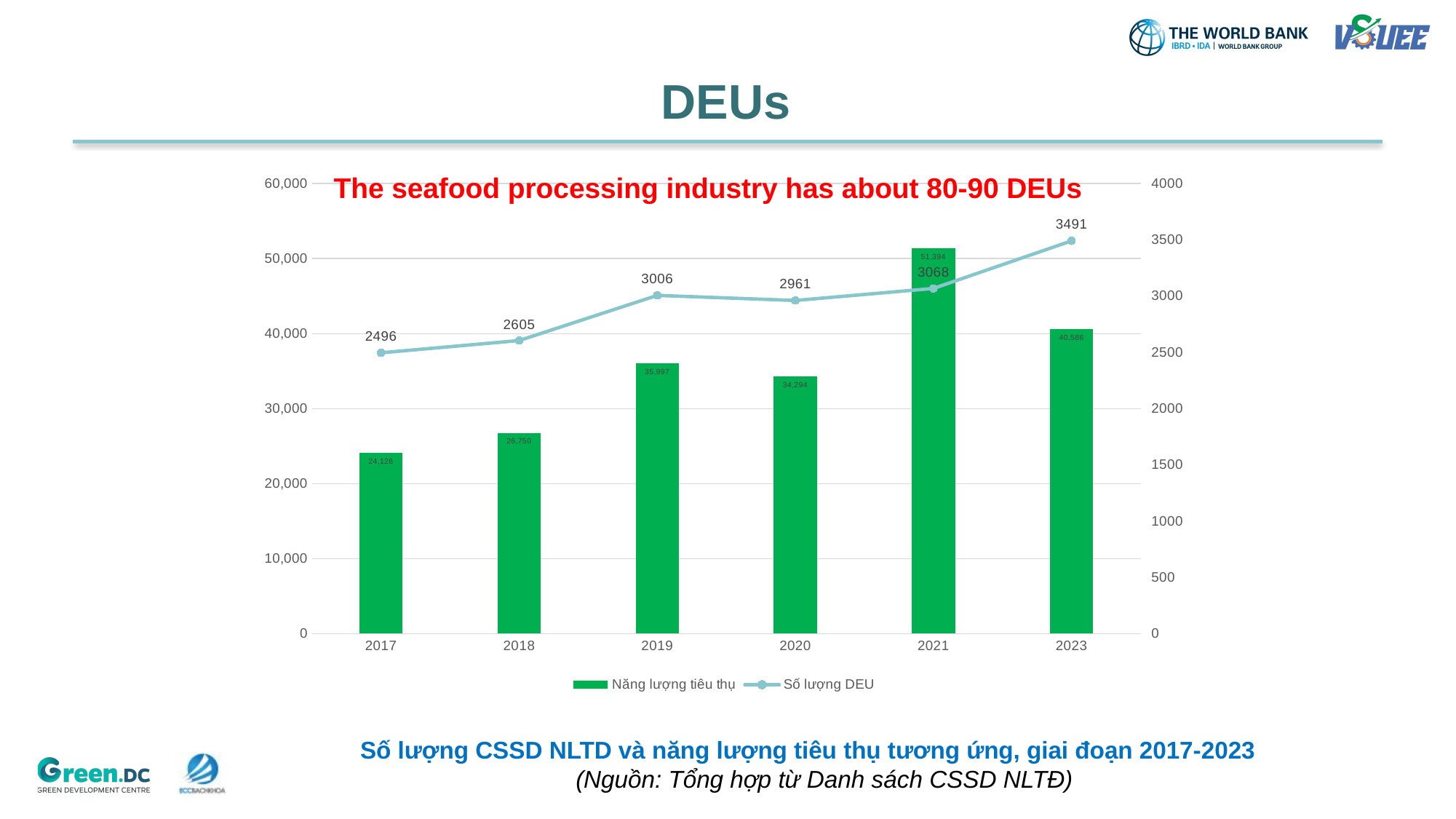

# DEUs

### Chart

| Category | Năng lượng tiêu thụ | Số lượng DEU |
|---|---|---|
| 2017 | 24126.0 | 2496.0 |
| 2018 | 26750.0 | 2605.0 |
| 2019 | 35997.0 | 3006.0 |
| 2020 | 34294.0 | 2961.0 |
| 2021 | 51394.0 | 3068.0 |
| 2023 | 40586.0 | 3491.0 |
The seafood processing industry has about 80-90 DEUs
Số lượng CSSD NLTD và năng lượng tiêu thụ tương ứng, giai đoạn 2017-2023
(Nguồn: Tổng hợp từ Danh sách CSSD NLTĐ)